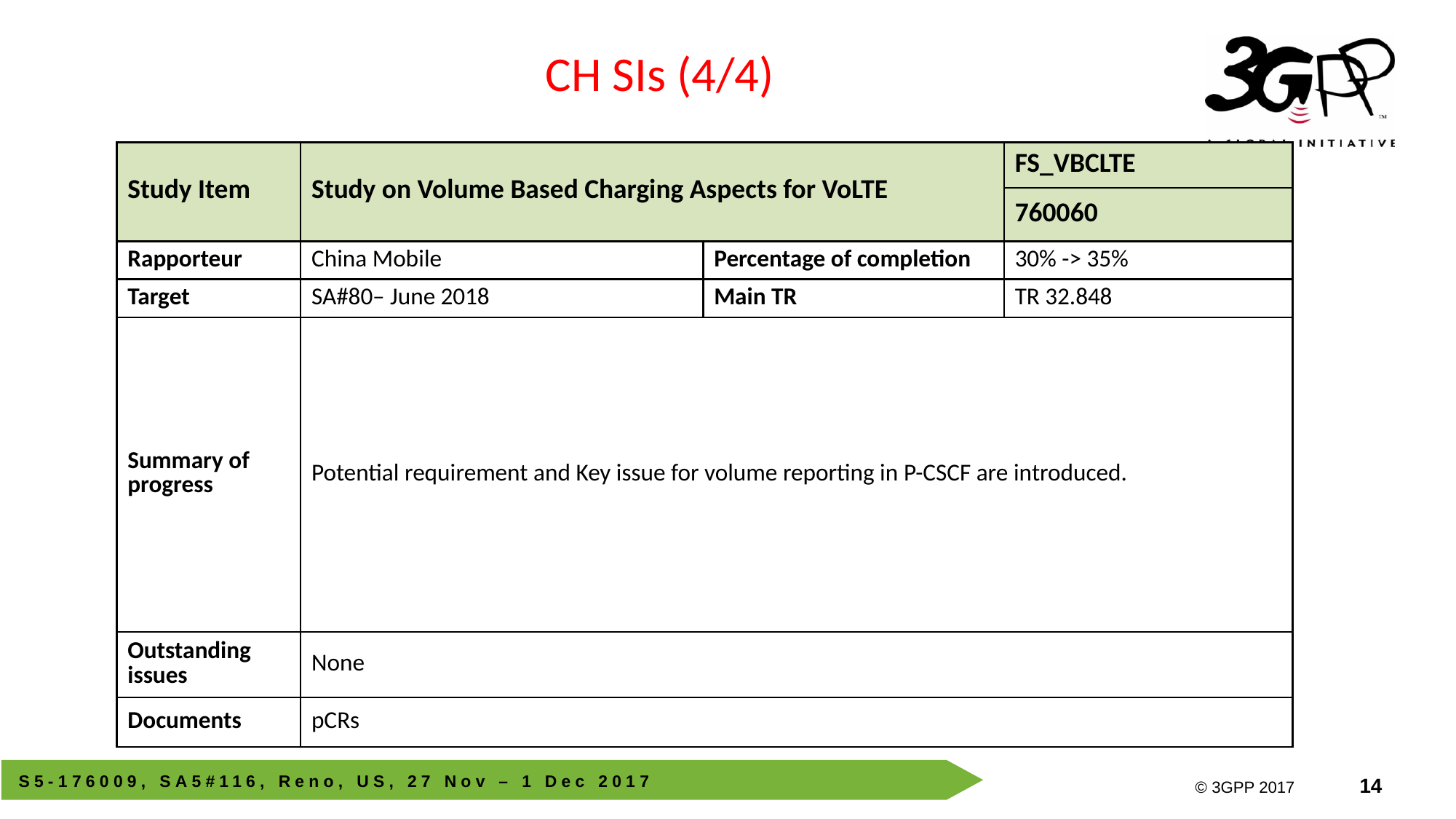

CH SIs (4/4)
| Study Item | Study on Volume Based Charging Aspects for VoLTE |  | FS\_VBCLTE |
| --- | --- | --- | --- |
|  |  |  | 760060 |
| Rapporteur | China Mobile | Percentage of completion | 30% -> 35% |
| Target | SA#80– June 2018 | Main TR | TR 32.848 |
| Summary of progress | Potential requirement and Key issue for volume reporting in P-CSCF are introduced. |  |  |
| Outstanding issues | None |  |  |
| Documents | pCRs |  |  |